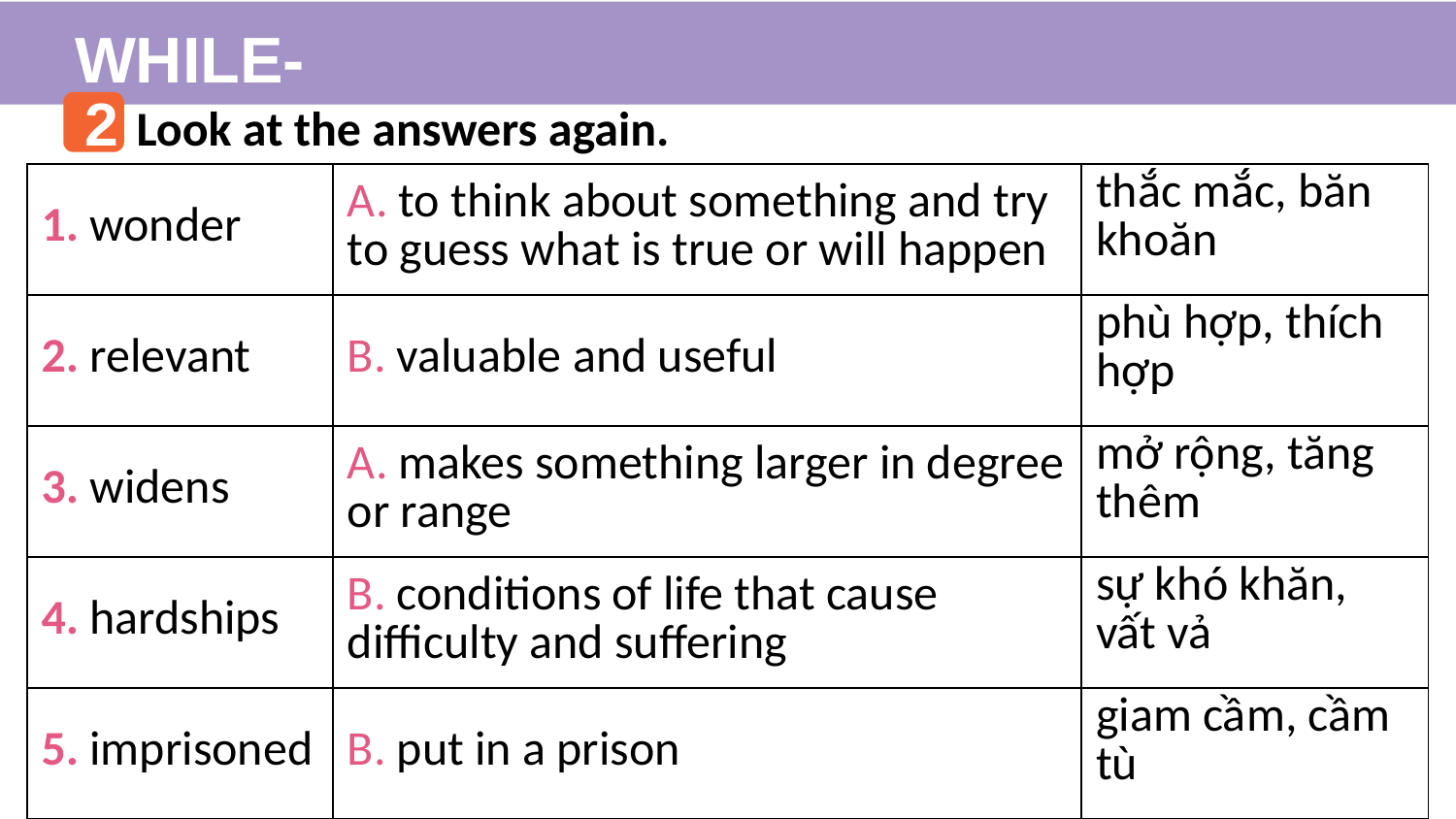

WHILE-READING
2
Look at the answers again.

| 1. wonder | A. to think about something and try to guess what is true or will happen | thắc mắc, băn khoăn |
| --- | --- | --- |
| 2. relevant | B. valuable and useful | phù hợp, thích hợp |
| 3. widens | A. makes something larger in degree or range | mở rộng, tăng thêm |
| 4. hardships | B. conditions of life that cause difficulty and suffering | sự khó khăn, vất vả |
| 5. imprisoned | B. put in a prison | giam cầm, cầm tù |